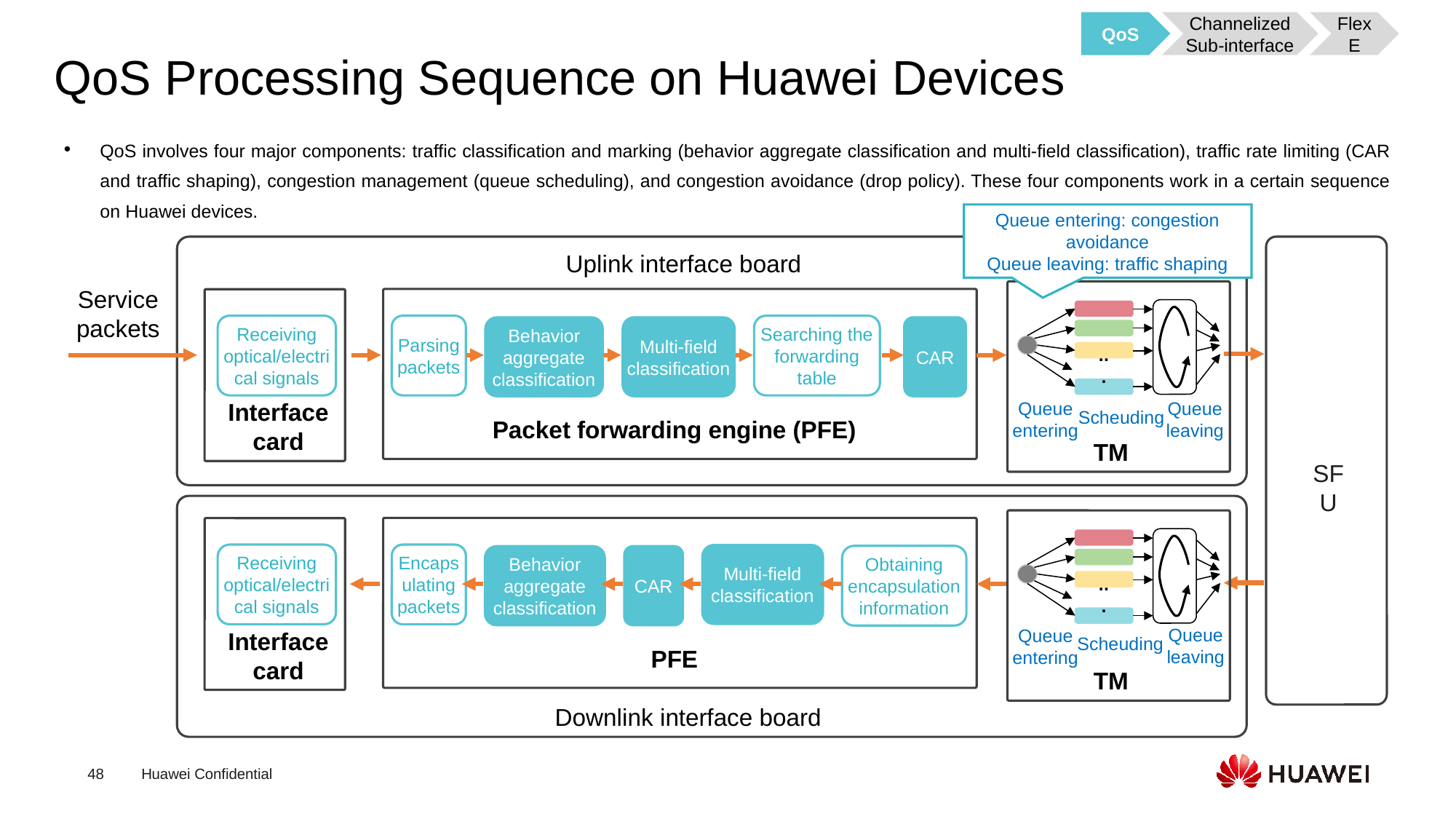

Channelized Sub-interface
QoS
FlexE
# QoS Processing Sequence on Huawei Devices
QoS involves four major components: traffic classification and marking (behavior aggregate classification and multi-field classification), traffic rate limiting (CAR and traffic shaping), congestion management (queue scheduling), and congestion avoidance (drop policy). These four components work in a certain sequence on Huawei devices.
Queue entering: congestion avoidance
Queue leaving: traffic shaping

Uplink interface board
Service packets

...

Receiving optical/electrical signals
Parsing packets
Searching the forwarding table
Behavior aggregate classification
Multi-field classification
CAR
Queue leaving
Interface card
Queue entering
Scheuding
Packet forwarding engine (PFE)
TM
SFU

...

Receiving optical/electrical signals
Encapsulating packets
Multi-field classification
Behavior aggregate classification
CAR
Obtaining encapsulation information
Queue leaving
Queue entering
Interface card
Scheuding
PFE
TM
Downlink interface board